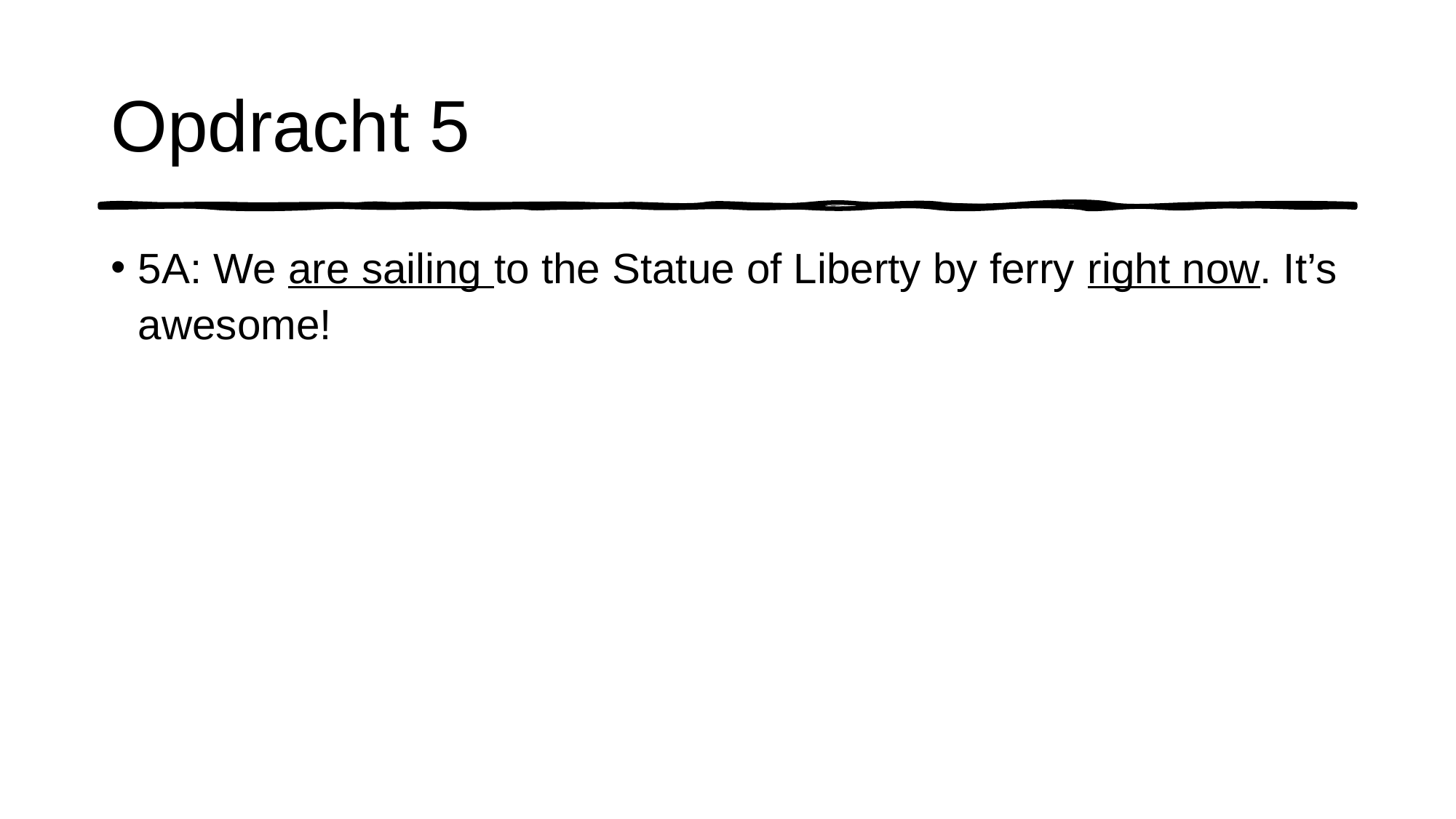

# Opdracht 5
5A: We are sailing to the Statue of Liberty by ferry right now. It’s awesome!